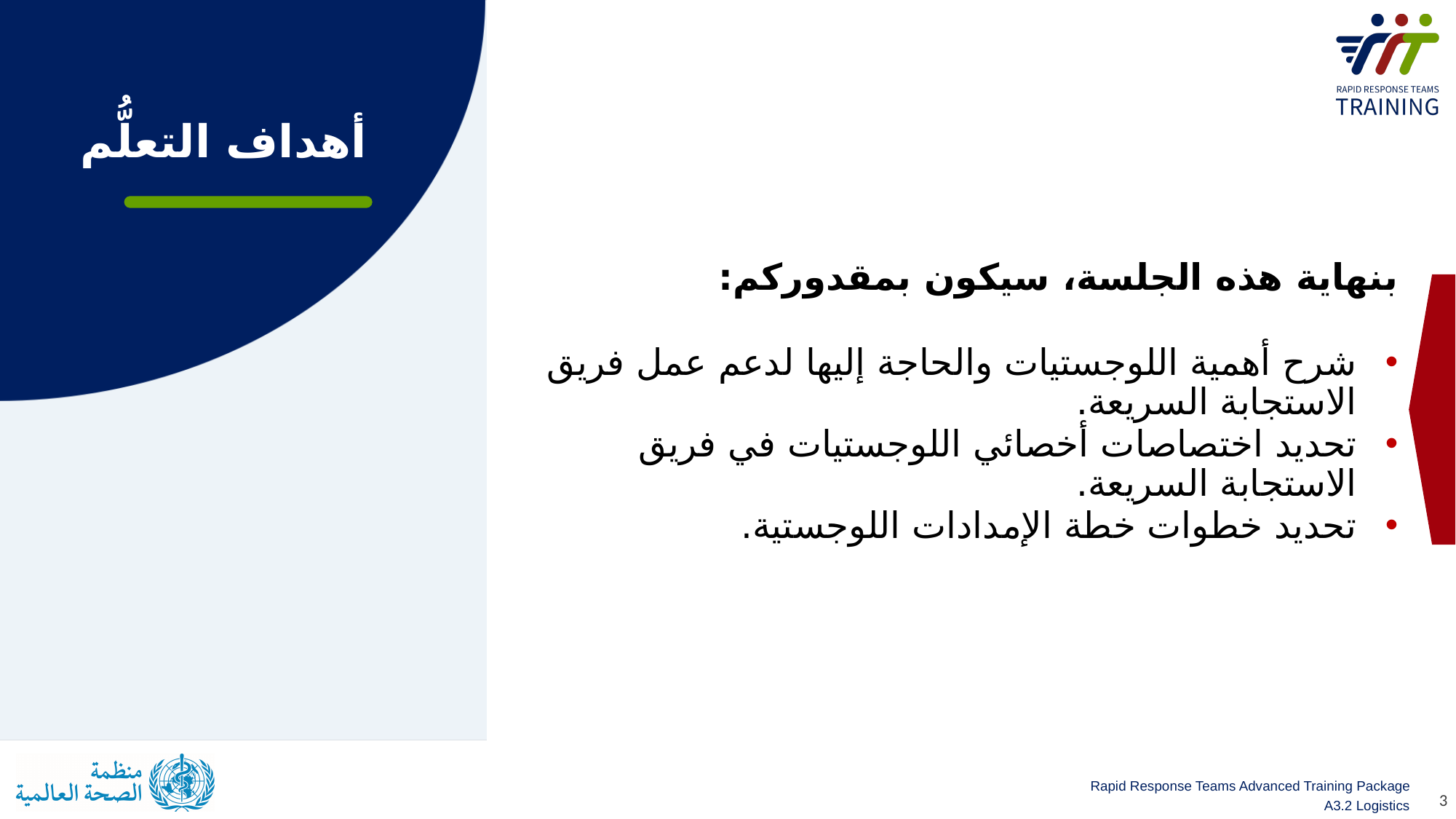

# أهداف التعلُّم

بنهاية هذه الجلسة، سيكون بمقدوركم:

شرح أهمية اللوجستيات والحاجة إليها لدعم عمل فريق الاستجابة السريعة.
تحديد اختصاصات أخصائي اللوجستيات في فريق الاستجابة السريعة.
تحديد خطوات خطة الإمدادات اللوجستية.
3